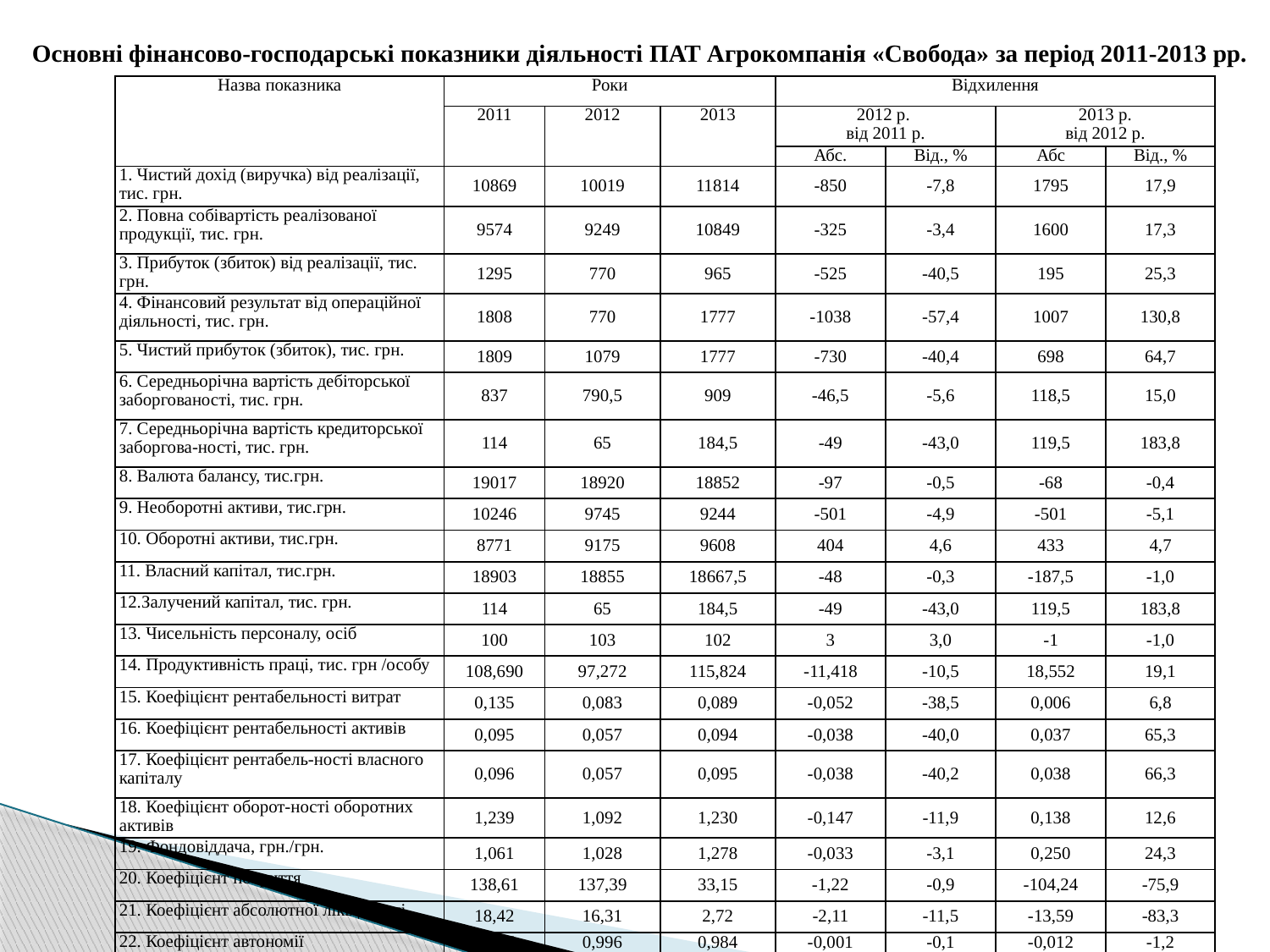

Основні фінансово-господарські показники діяльності ПАТ Агрокомпанія «Свобода» за період 2011-2013 рр.

| Назва показника | Роки |  |  | Відхилення |  |  |  |
| --- | --- | --- | --- | --- | --- | --- | --- |
|  | 2011 | 2012 | 2013 | 2012 р. від 2011 р. |  | 2013 р. від 2012 р. |  |
|  |  |  |  | Абс. | Від., % | Абс | Від., % |
| 1. Чистий дохід (виручка) від реалізації, тис. грн. | 10869 | 10019 | 11814 | -850 | -7,8 | 1795 | 17,9 |
| 2. Повна собівартість реалізованої продукції, тис. грн. | 9574 | 9249 | 10849 | -325 | -3,4 | 1600 | 17,3 |
| 3. Прибуток (збиток) від реалізації, тис. грн. | 1295 | 770 | 965 | -525 | -40,5 | 195 | 25,3 |
| 4. Фінансовий результат від операційної діяльності, тис. грн. | 1808 | 770 | 1777 | -1038 | -57,4 | 1007 | 130,8 |
| 5. Чистий прибуток (збиток), тис. грн. | 1809 | 1079 | 1777 | -730 | -40,4 | 698 | 64,7 |
| 6. Середньорічна вартість дебіторської заборгованості, тис. грн. | 837 | 790,5 | 909 | -46,5 | -5,6 | 118,5 | 15,0 |
| 7. Середньорічна вартість кредиторської заборгова-ності, тис. грн. | 114 | 65 | 184,5 | -49 | -43,0 | 119,5 | 183,8 |
| 8. Валюта балансу, тис.грн. | 19017 | 18920 | 18852 | -97 | -0,5 | -68 | -0,4 |
| 9. Необоротні активи, тис.грн. | 10246 | 9745 | 9244 | -501 | -4,9 | -501 | -5,1 |
| 10. Оборотні активи, тис.грн. | 8771 | 9175 | 9608 | 404 | 4,6 | 433 | 4,7 |
| 11. Власний капітал, тис.грн. | 18903 | 18855 | 18667,5 | -48 | -0,3 | -187,5 | -1,0 |
| 12.Залучений капітал, тис. грн. | 114 | 65 | 184,5 | -49 | -43,0 | 119,5 | 183,8 |
| 13. Чисельність персоналу, осіб | 100 | 103 | 102 | 3 | 3,0 | -1 | -1,0 |
| 14. Продуктивність праці, тис. грн /особу | 108,690 | 97,272 | 115,824 | -11,418 | -10,5 | 18,552 | 19,1 |
| 15. Коефіцієнт рентабельності витрат | 0,135 | 0,083 | 0,089 | -0,052 | -38,5 | 0,006 | 6,8 |
| 16. Коефіцієнт рентабельності активів | 0,095 | 0,057 | 0,094 | -0,038 | -40,0 | 0,037 | 65,3 |
| 17. Коефіцієнт рентабель-ності власного капіталу | 0,096 | 0,057 | 0,095 | -0,038 | -40,2 | 0,038 | 66,3 |
| 18. Коефіцієнт оборот-ності оборотних активів | 1,239 | 1,092 | 1,230 | -0,147 | -11,9 | 0,138 | 12,6 |
| 19. Фондовіддача, грн./грн. | 1,061 | 1,028 | 1,278 | -0,033 | -3,1 | 0,250 | 24,3 |
| 20. Коефіцієнт покриття | 138,61 | 137,39 | 33,15 | -1,22 | -0,9 | -104,24 | -75,9 |
| 21. Коефіцієнт абсолютної ліквідності | 18,42 | 16,31 | 2,72 | -2,11 | -11,5 | -13,59 | -83,3 |
| 22. Коефіцієнт автономії | 0,997 | 0,996 | 0,984 | -0,001 | -0,1 | -0,012 | -1,2 |